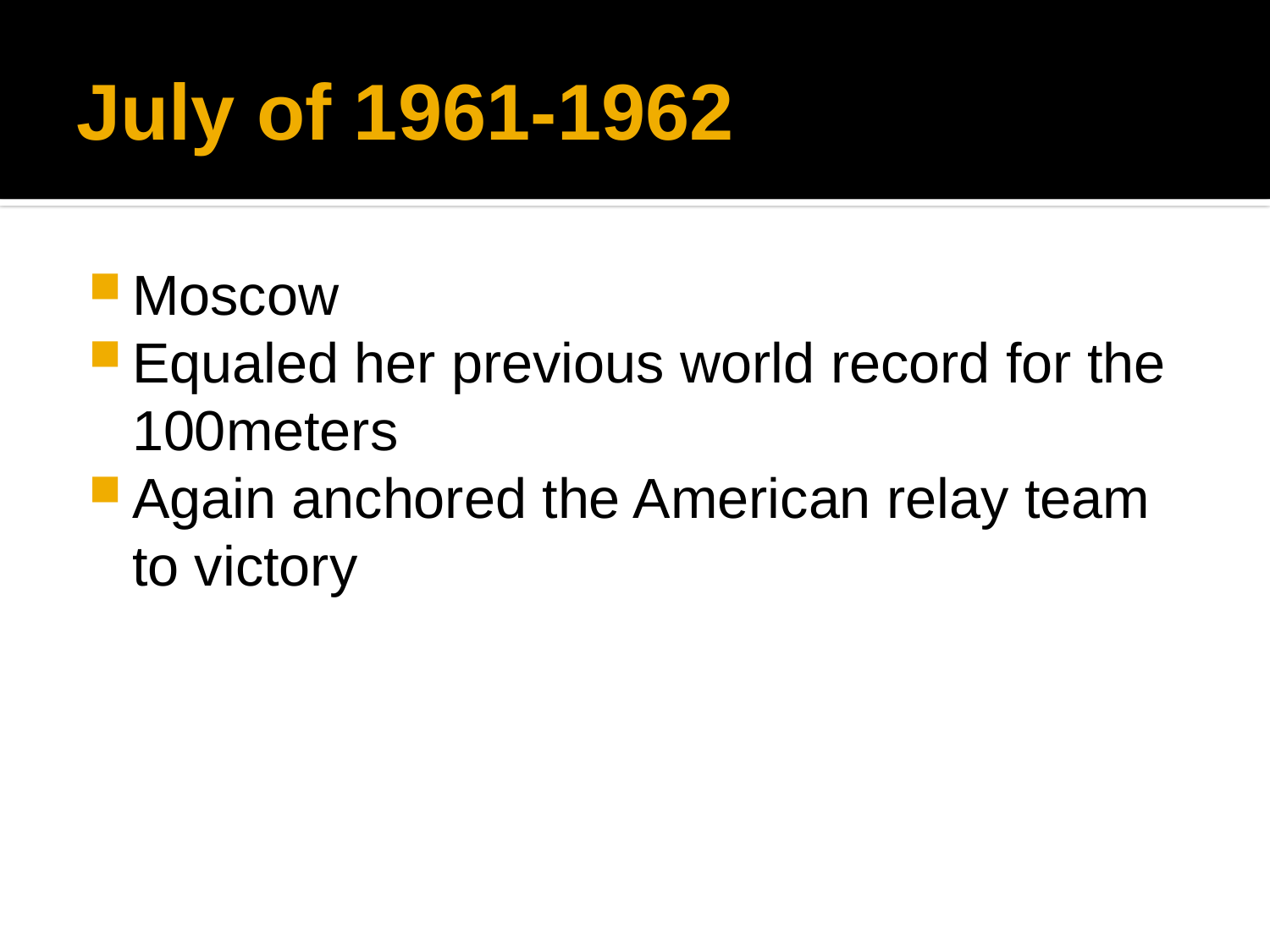

# July of 1961-1962
Moscow
Equaled her previous world record for the 100meters
Again anchored the American relay team to victory